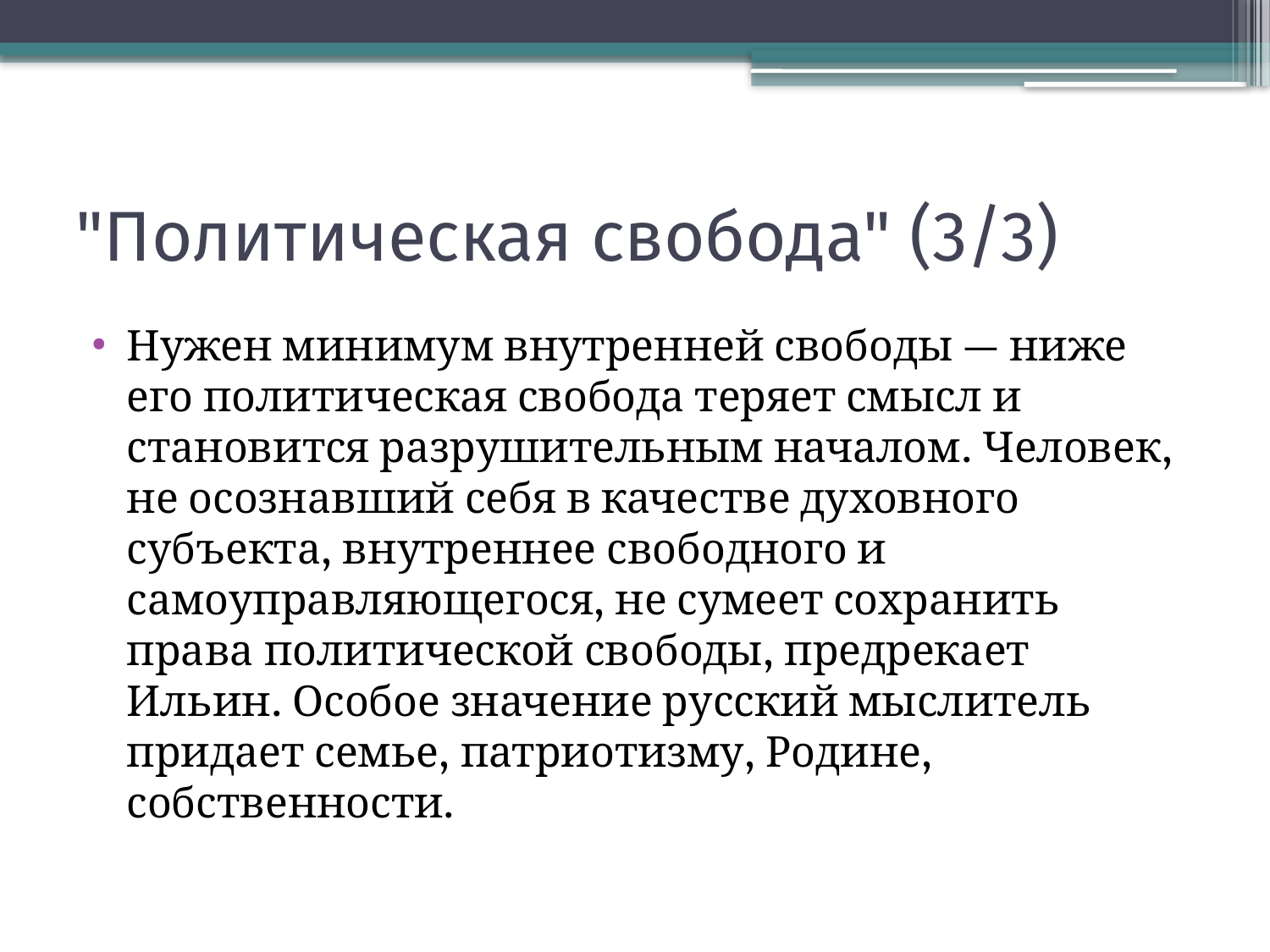

# "Политическая свобода" (3/3)
Нужен минимум внутренней свободы — ниже его политическая свобода теряет смысл и становится разрушительным началом. Человек, не осознавший себя в качестве духовного субъекта, внутреннее свободного и самоуправляющегося, не сумеет сохранить права политической свободы, предрекает Ильин. Особое значение русский мыслитель придает семье, патриотизму, Родине, собственности.